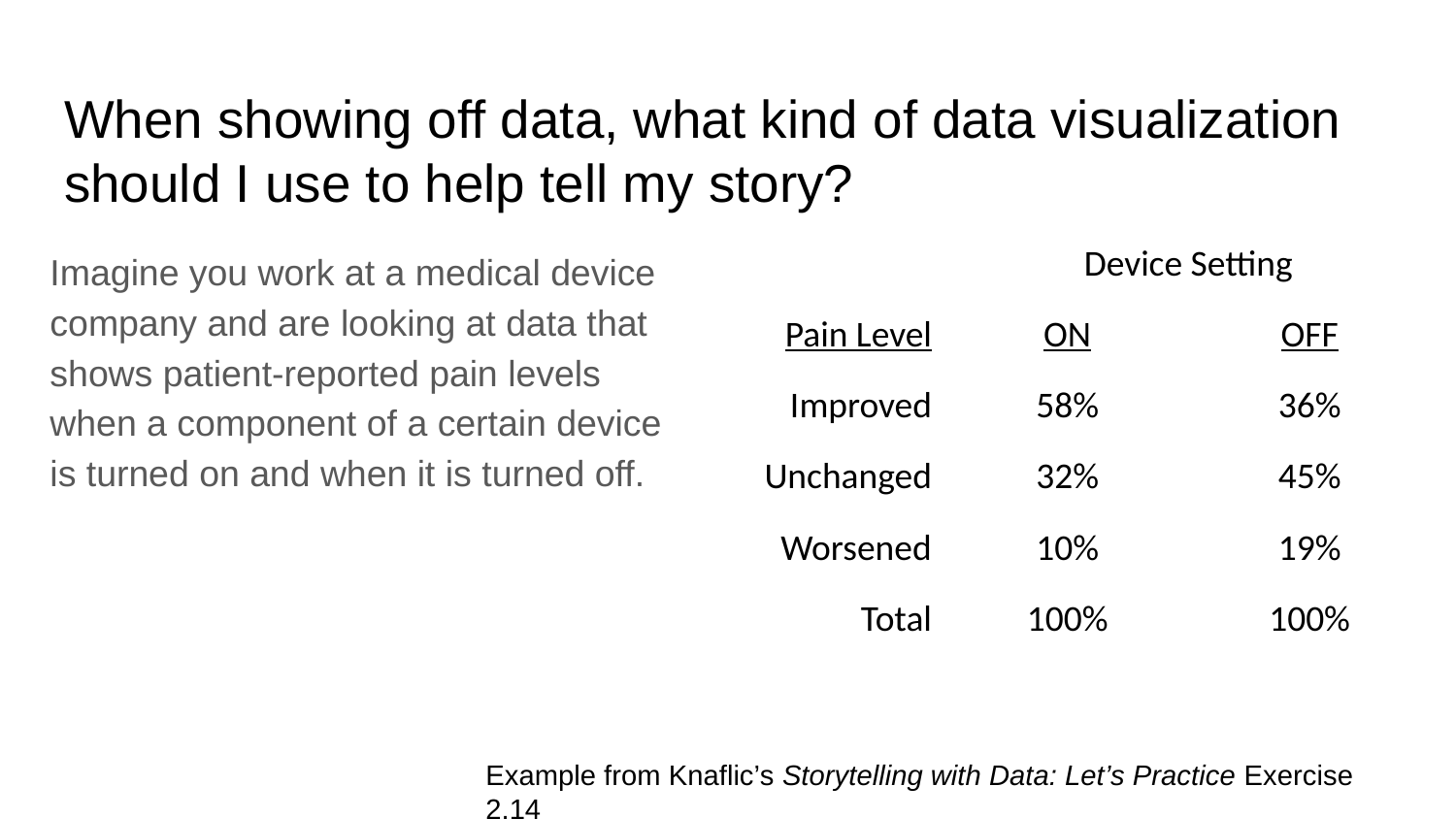

# When showing off data, what kind of data visualization should I use to help tell my story?

Imagine you work at a medical device company and are looking at data that shows patient-reported pain levels when a component of a certain device is turned on and when it is turned off.
|  | Device Setting |  |
| --- | --- | --- |
| Pain Level | ON | OFF |
| Improved | 58% | 36% |
| Unchanged | 32% | 45% |
| Worsened | 10% | 19% |
| Total | 100% | 100% |
Example from Knaflic’s Storytelling with Data: Let’s Practice Exercise 2.14